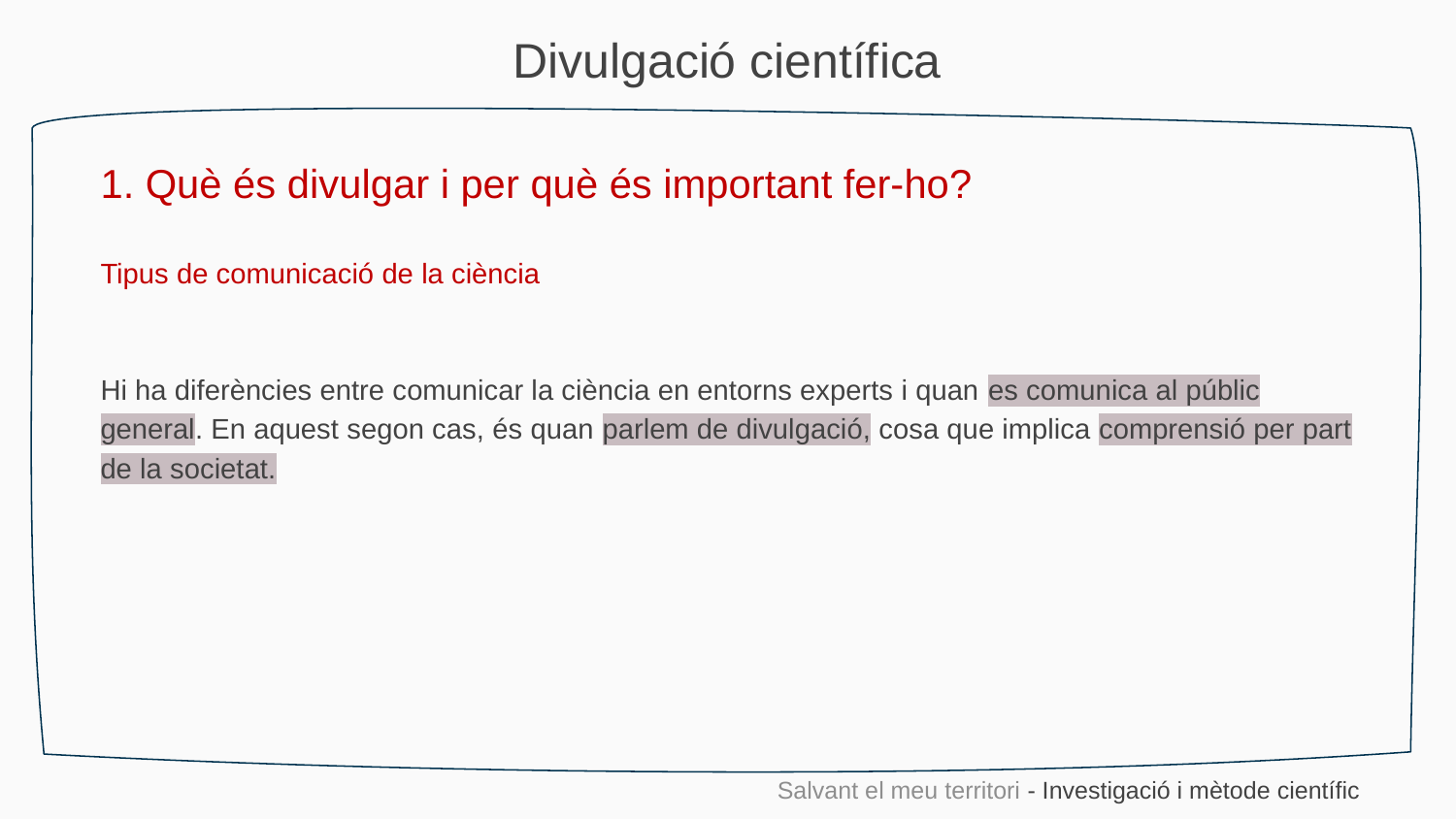

Divulgació científica

1. Què és divulgar i per què és important fer-ho?
Tipus de comunicació de la ciència

Hi ha diferències entre comunicar la ciència en entorns experts i quan es comunica al públic general. En aquest segon cas, és quan parlem de divulgació, cosa que implica comprensió per part de la societat.

Salvant el meu territori - Investigació i mètode científic